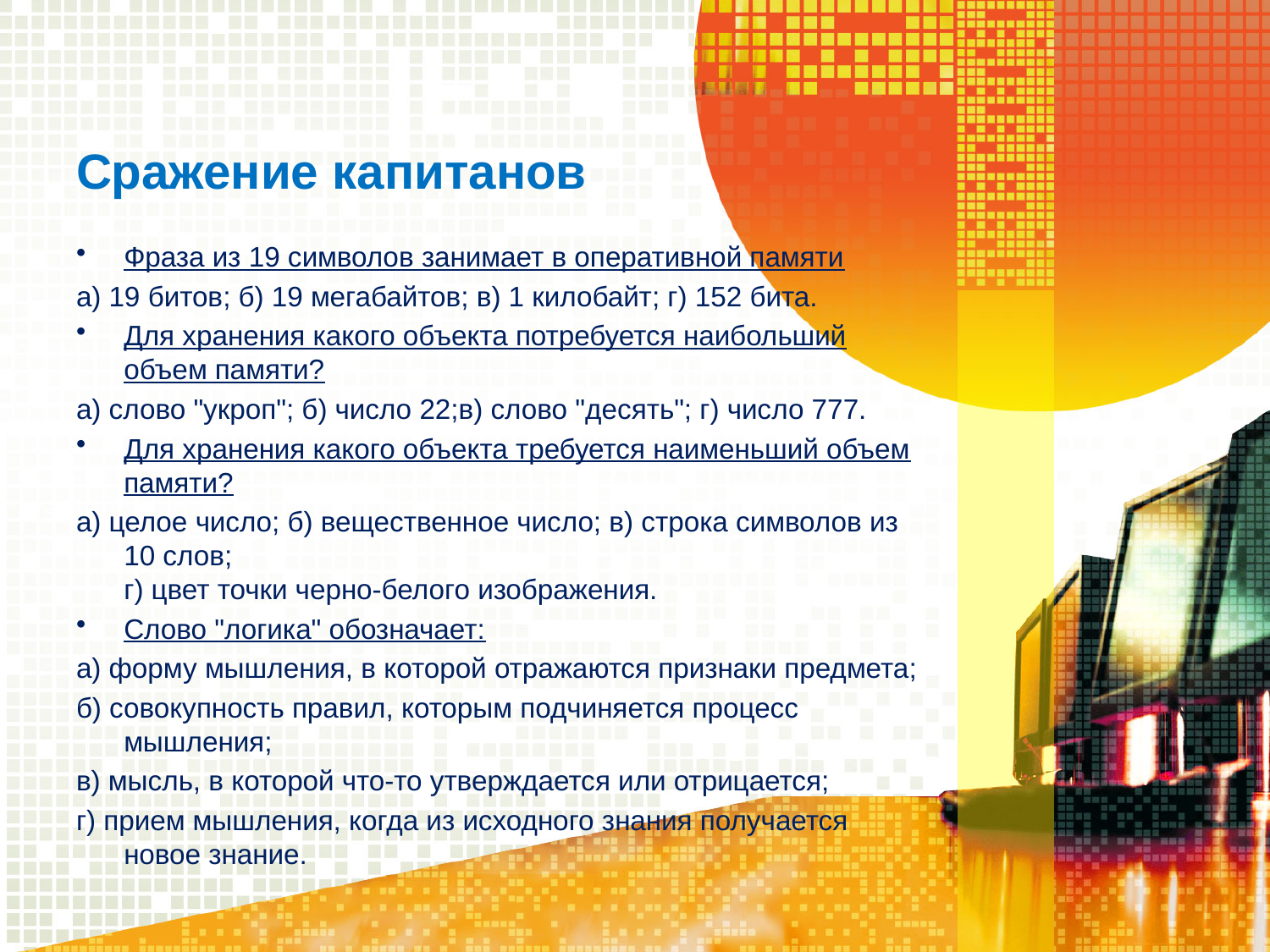

# Сражение капитанов
Фраза из 19 символов занимает в оперативной памяти
а) 19 битов; б) 19 мегабайтов; в) 1 килобайт; г) 152 бита.
Для хранения какого объекта потребуется наибольший объем памяти?
а) слово "укроп"; б) число 22;в) слово "десять"; г) число 777.
Для хpанения какого объекта требуется наименьший объем памяти?
а) целое число; б) вещественное число; в) строка символов из 10 слов;
г) цвет точки черно-белого изображения.
Слово "логика" обозначает:
а) форму мышления, в которой отражаются признаки предмета;
б) совокупность правил, которым подчиняется процесс мышления;
в) мысль, в которой что-то утверждается или отрицается;
г) прием мышления, когда из исходного знания получается новое знание.